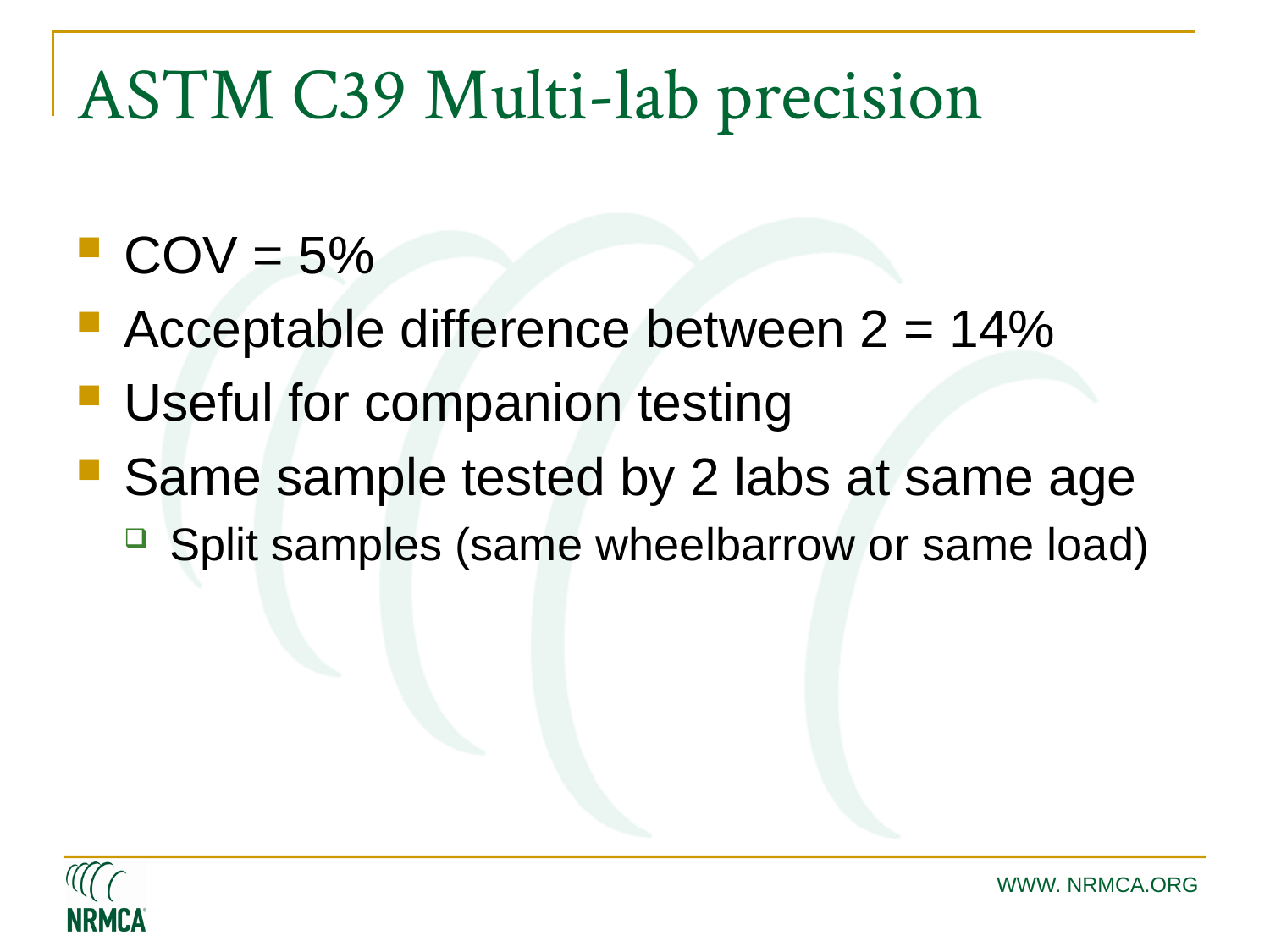

# ASTM C39 Multi-lab precision
COV = 5%
Acceptable difference between 2 = 14%
Useful for companion testing
Same sample tested by 2 labs at same age
Split samples (same wheelbarrow or same load)